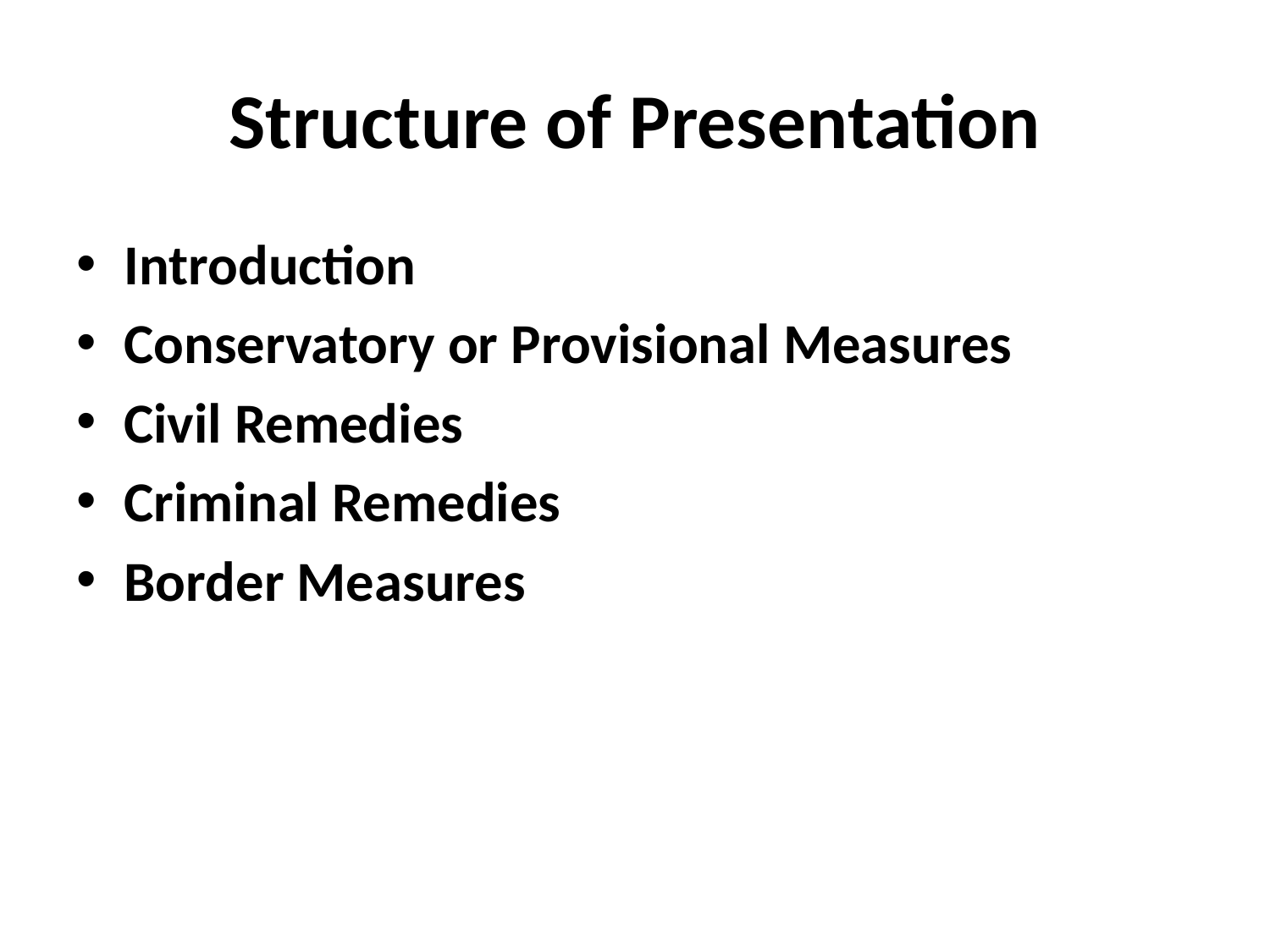

# Structure of Presentation
Introduction
Conservatory or Provisional Measures
Civil Remedies
Criminal Remedies
Border Measures